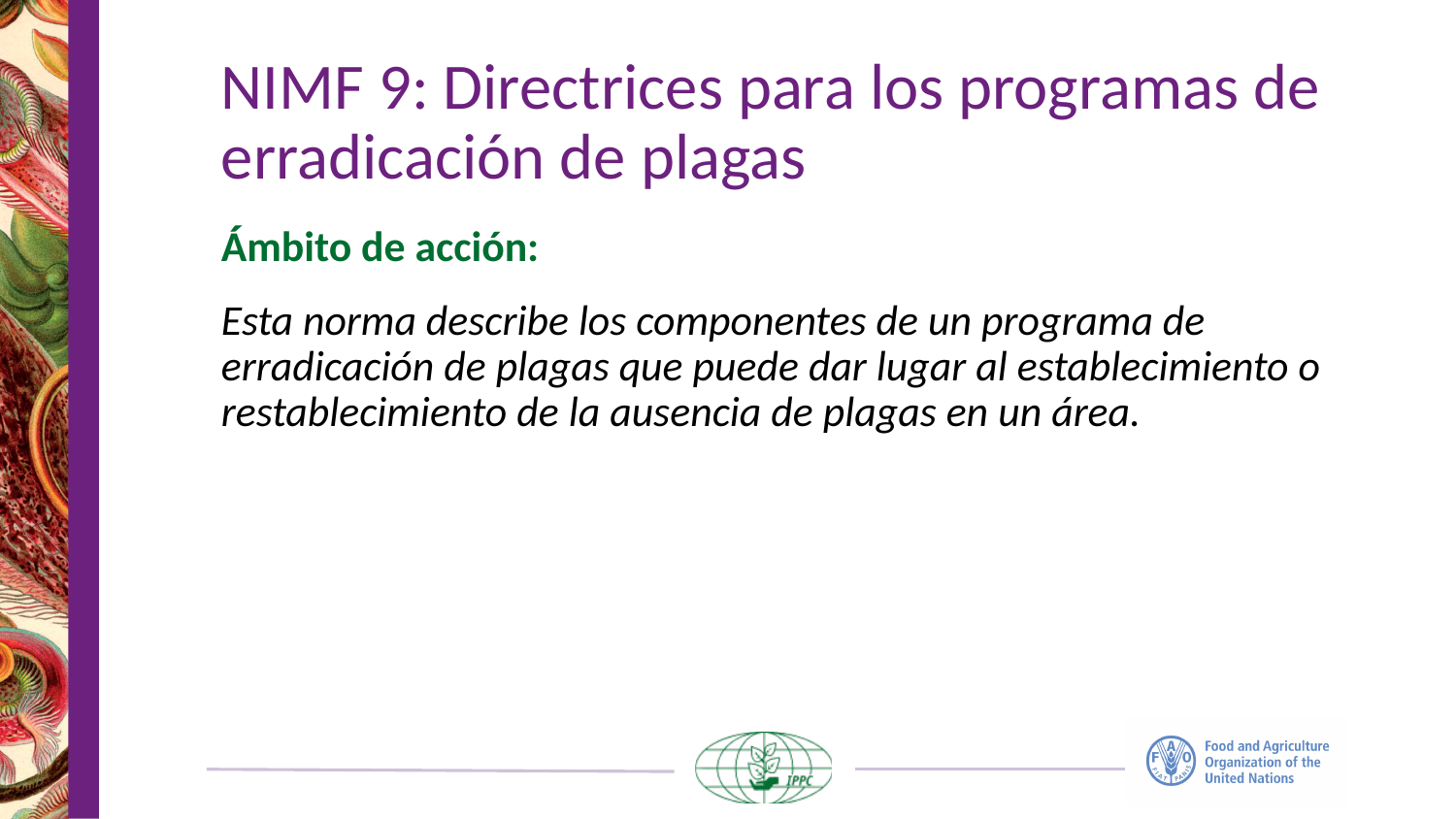

# NIMF 9: Directrices para los programas de erradicación de plagas
Ámbito de acción:
Esta norma describe los componentes de un programa de erradicación de plagas que puede dar lugar al establecimiento o restablecimiento de la ausencia de plagas en un área.